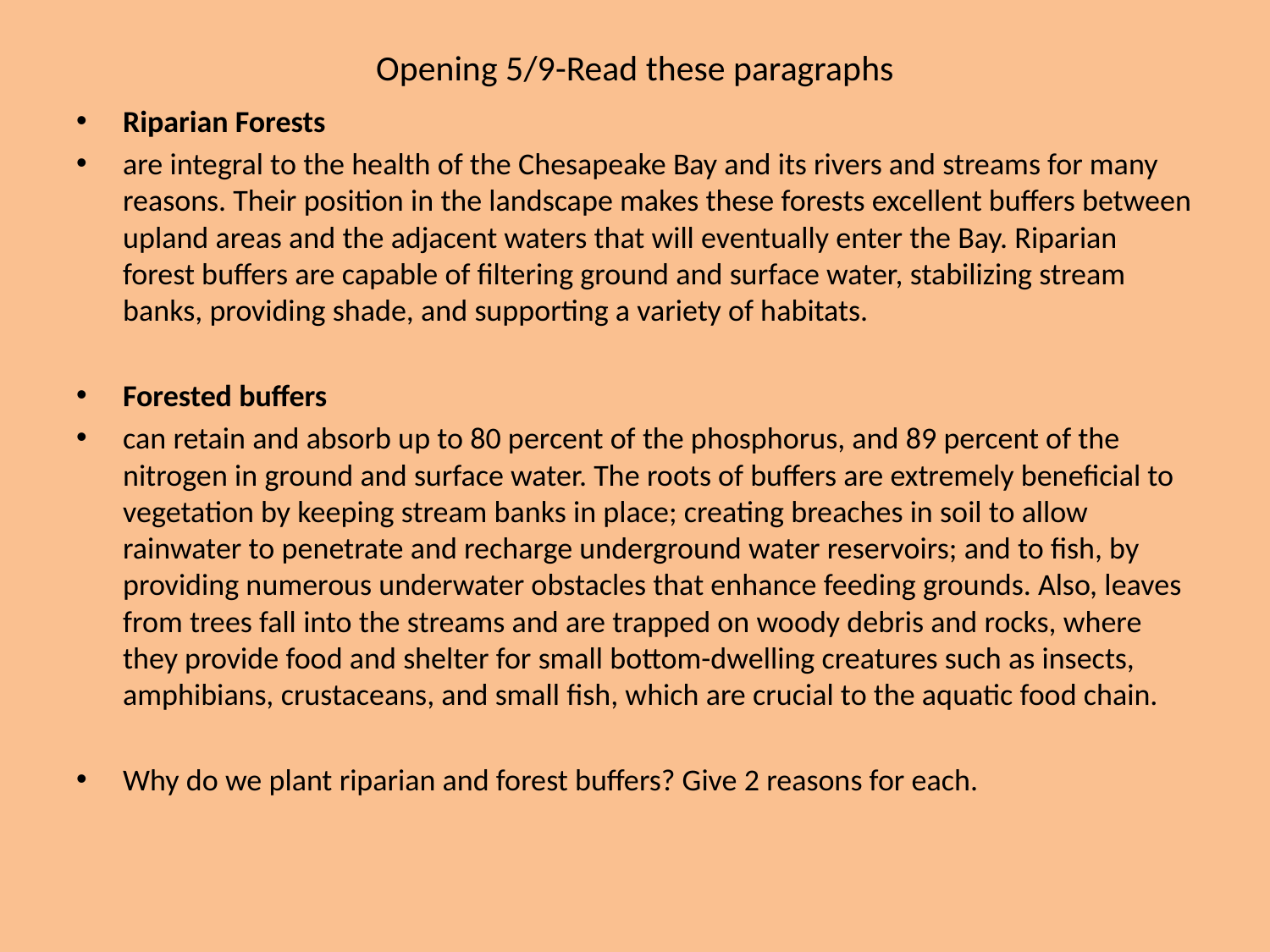

# Opening 5/9-Read these paragraphs
Riparian Forests
are integral to the health of the Chesapeake Bay and its rivers and streams for many reasons. Their position in the landscape makes these forests excellent buffers between upland areas and the adjacent waters that will eventually enter the Bay. Riparian forest buffers are capable of filtering ground and surface water, stabilizing stream  banks, providing shade, and supporting a variety of habitats.

Forested buffers
can retain and absorb up to 80 percent of the phosphorus, and 89 percent of the nitrogen in ground and surface water. The roots of buffers are extremely beneficial to vegetation by keeping stream banks in place; creating breaches in soil to allow rainwater to penetrate and recharge underground water reservoirs; and to fish, by providing numerous underwater obstacles that enhance feeding grounds. Also, leaves from trees fall into the streams and are trapped on woody debris and rocks, where they provide food and shelter for small bottom-dwelling creatures such as insects, amphibians, crustaceans, and small fish, which are crucial to the aquatic food chain.

Why do we plant riparian and forest buffers? Give 2 reasons for each.